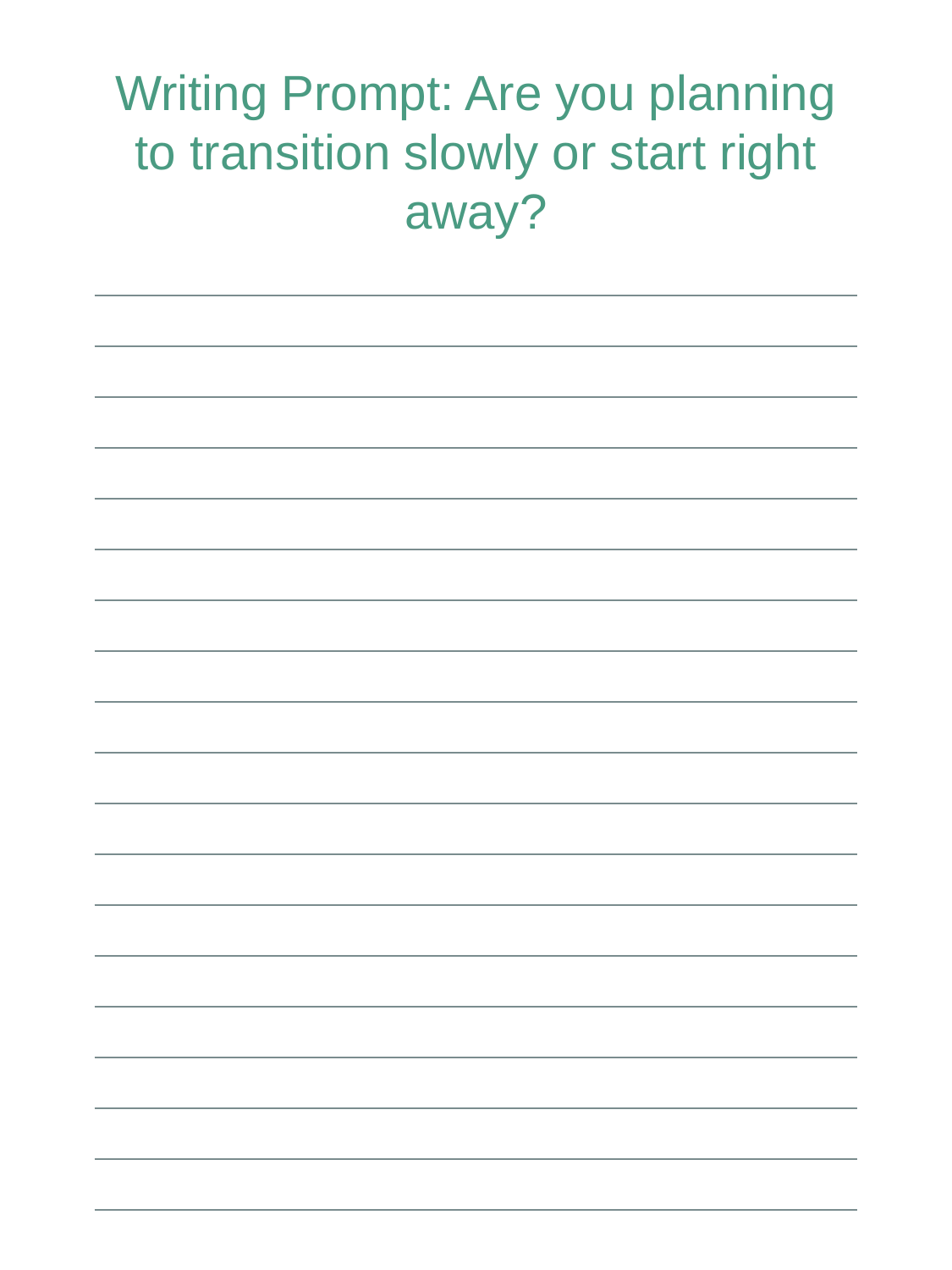

Writing Prompt: Are you planning to transition slowly or start right away?
|  |
| --- |
|  |
|  |
|  |
|  |
|  |
|  |
|  |
|  |
|  |
|  |
|  |
|  |
|  |
|  |
|  |
|  |
|  |